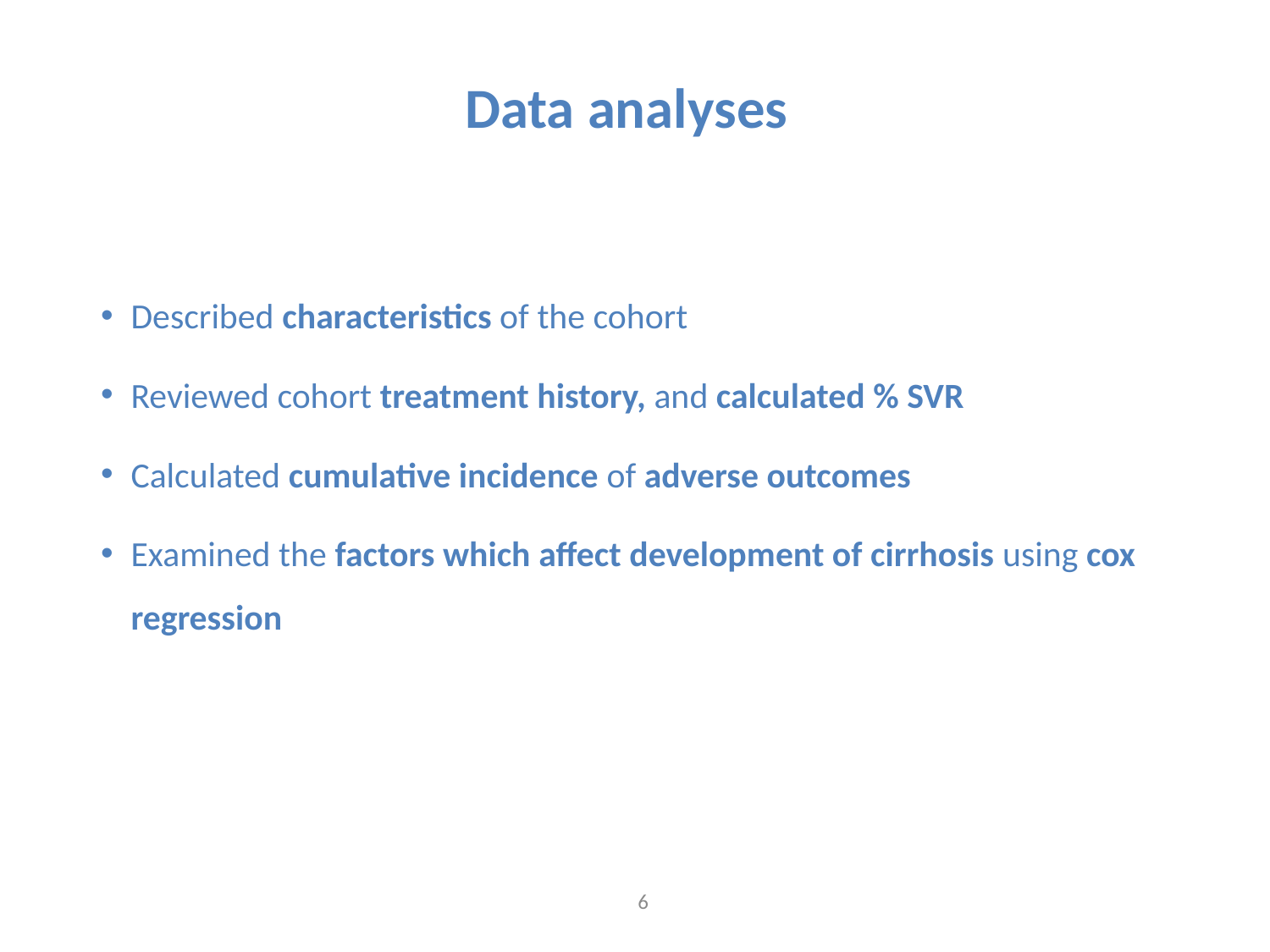

# Data analyses
Described characteristics of the cohort
Reviewed cohort treatment history, and calculated % SVR
Calculated cumulative incidence of adverse outcomes
Examined the factors which affect development of cirrhosis using cox regression
6